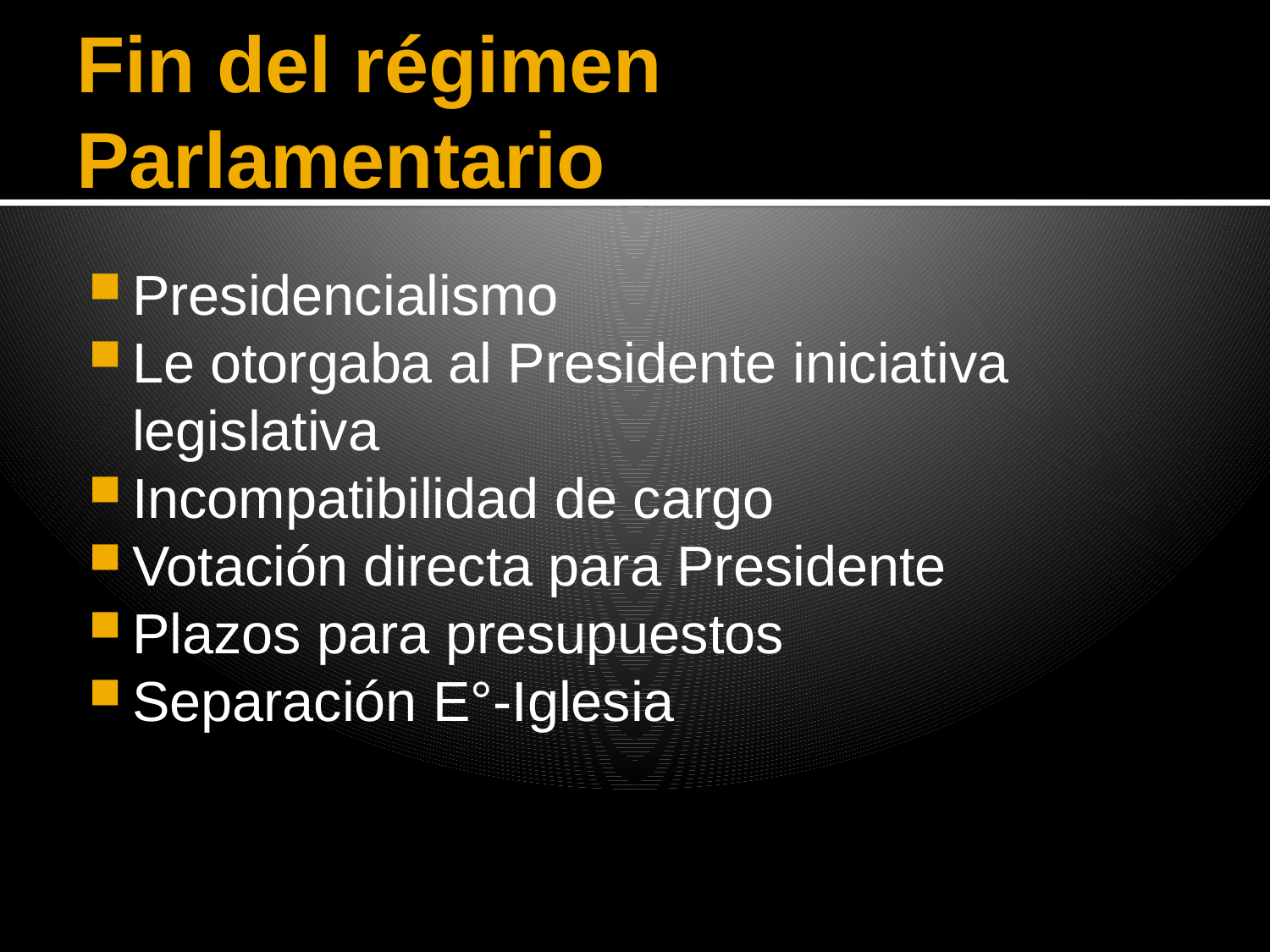

# Fin del régimen Parlamentario
Presidencialismo
Le otorgaba al Presidente iniciativa legislativa
Incompatibilidad de cargo
Votación directa para Presidente
Plazos para presupuestos
Separación E°-Iglesia